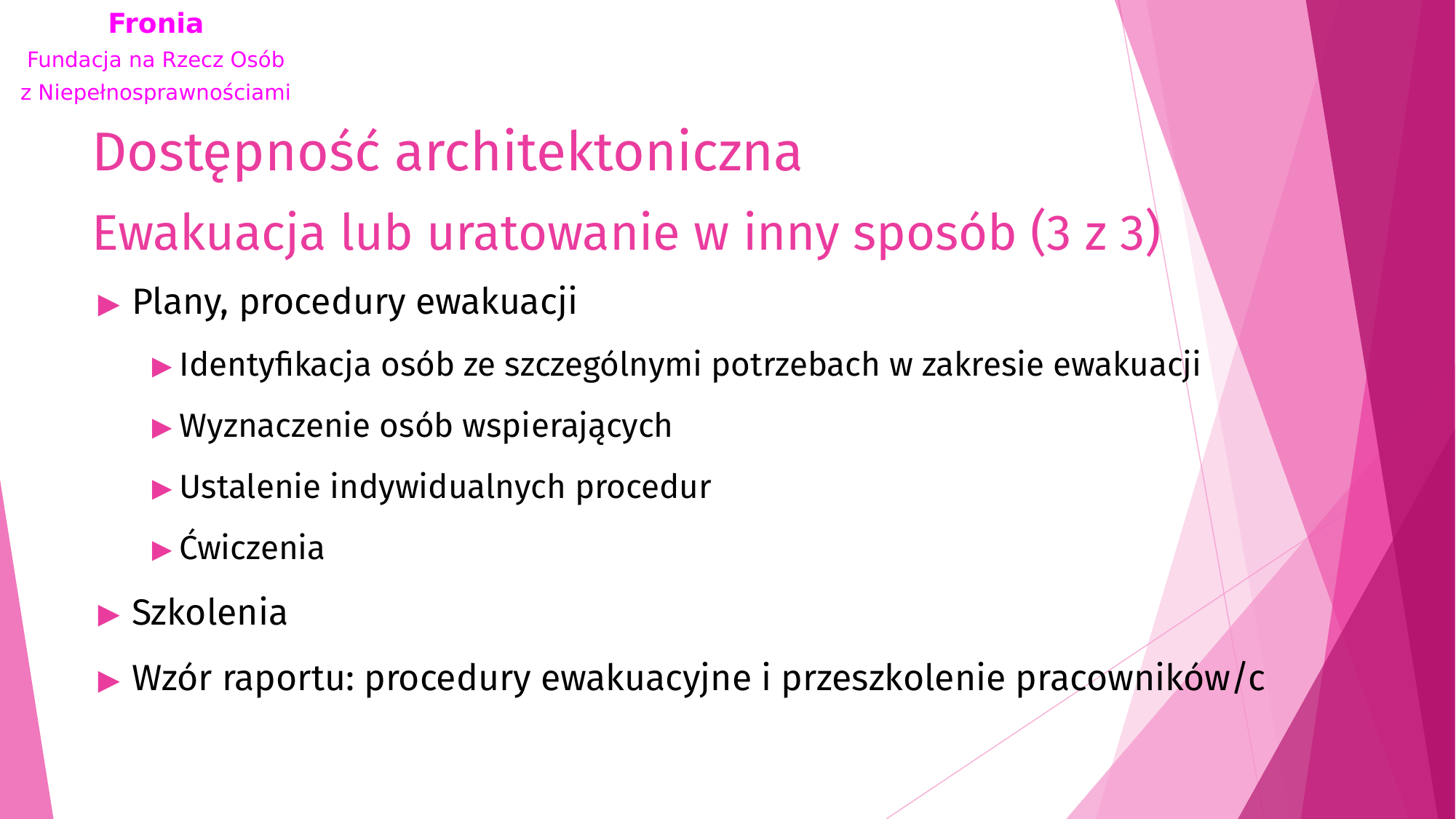

# Dostępność architektoniczna Ewakuacja lub uratowanie w inny sposób (3 z 3)
Plany, procedury ewakuacji
Identyfikacja osób ze szczególnymi potrzebach w zakresie ewakuacji
Wyznaczenie osób wspierających
Ustalenie indywidualnych procedur
Ćwiczenia
Szkolenia
Wzór raportu: procedury ewakuacyjne i przeszkolenie pracowników/c